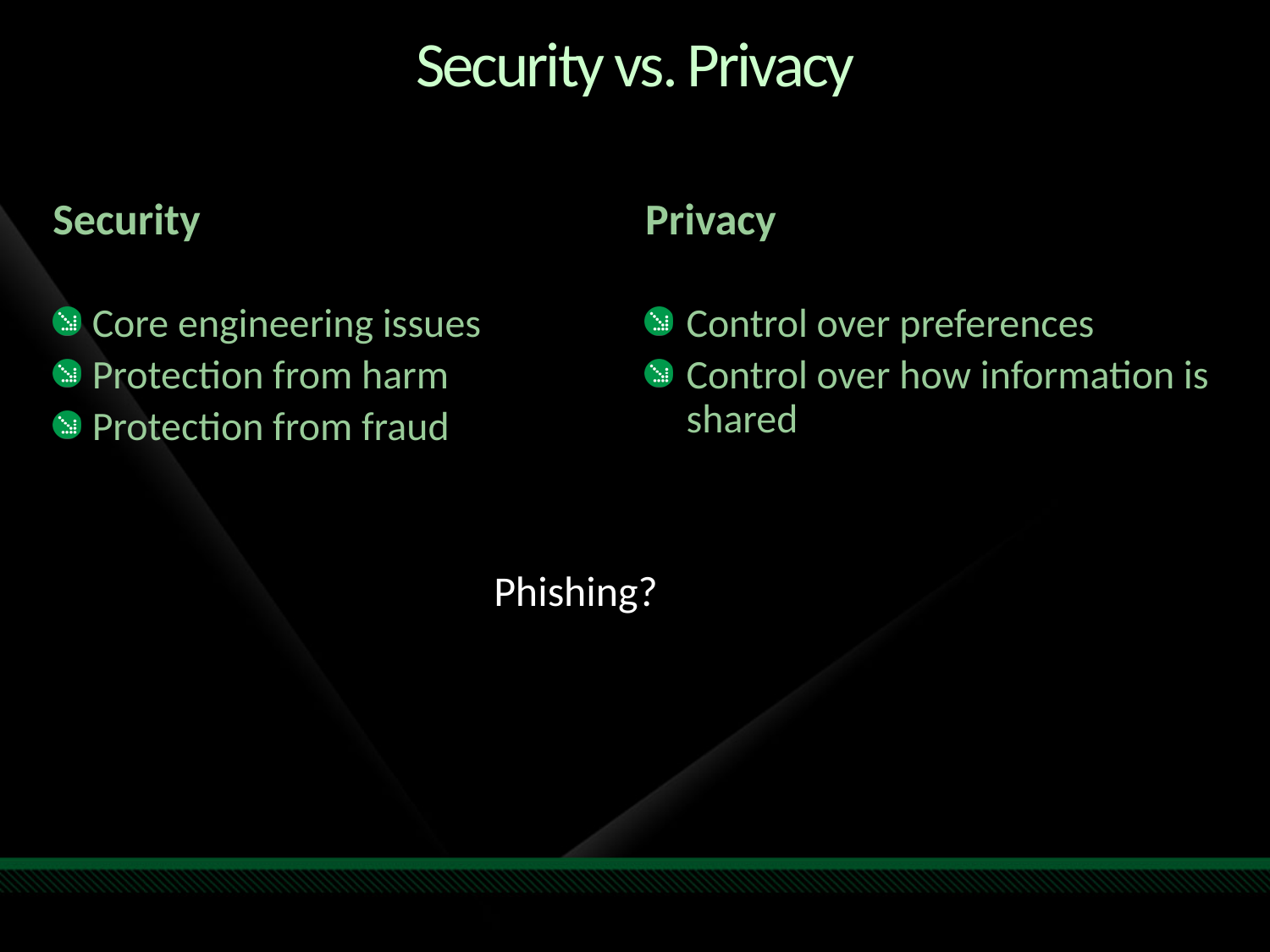

# Security vs. Privacy
Security
Privacy
Core engineering issues
Protection from harm
Protection from fraud
Control over preferences
Control over how information is shared
Phishing?